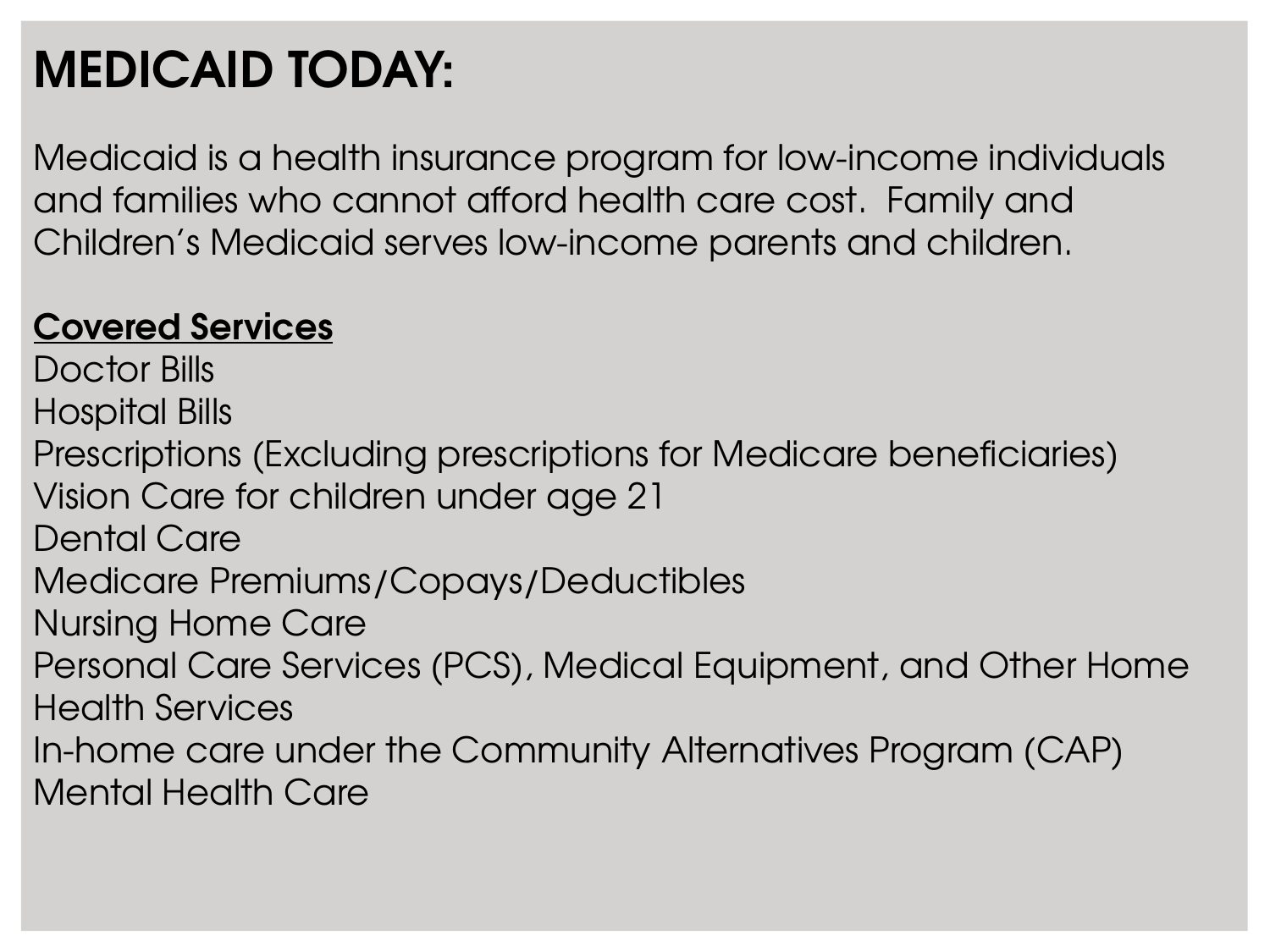

MEDICAID TODAY:

Medicaid is a health insurance program for low-income individuals and families who cannot afford health care cost.  Family and Children’s Medicaid serves low-income parents and children.

Covered Services
Doctor Bills
Hospital Bills
Prescriptions (Excluding prescriptions for Medicare beneficiaries)
Vision Care for children under age 21
Dental Care
Medicare Premiums/Copays/Deductibles
Nursing Home Care
Personal Care Services (PCS), Medical Equipment, and Other Home Health Services
In-home care under the Community Alternatives Program (CAP)
Mental Health Care